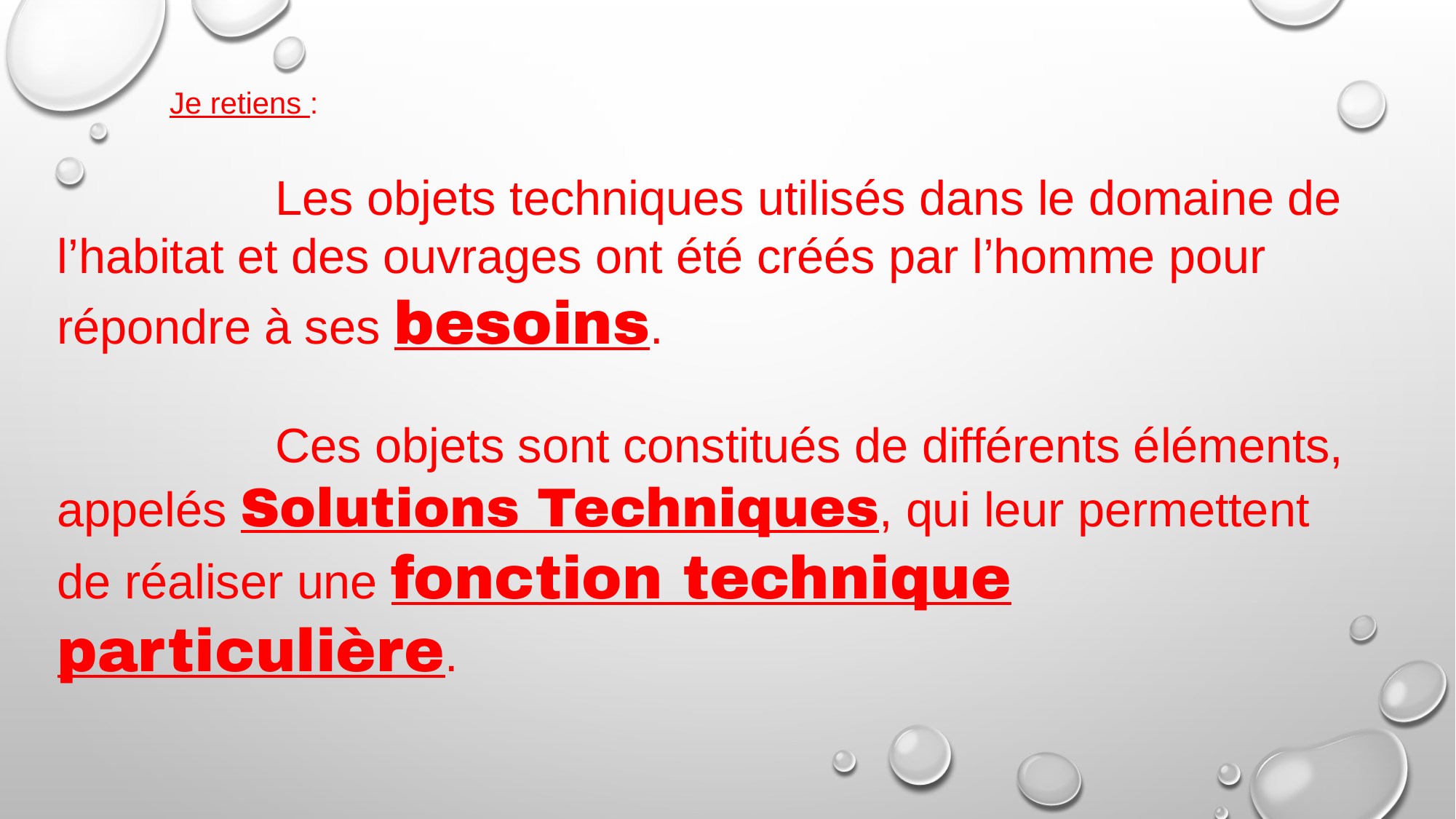

Je retiens :
		Les objets techniques utilisés dans le domaine de l’habitat et des ouvrages ont été créés par l’homme pour répondre à ses besoins.

		Ces objets sont constitués de différents éléments, appelés Solutions Techniques, qui leur permettent de réaliser une fonction technique particulière.